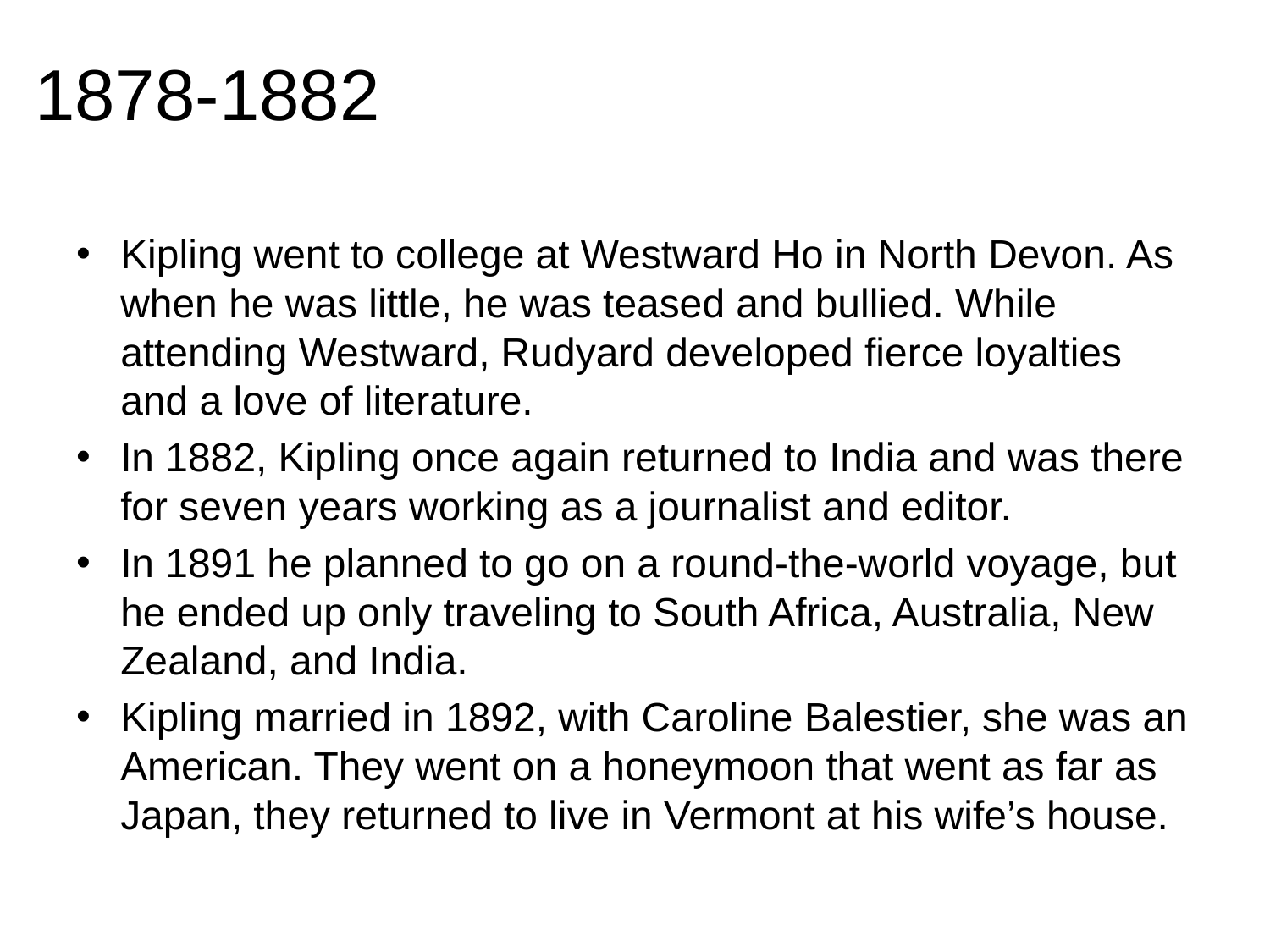

# 1878-1882
Kipling went to college at Westward Ho in North Devon. As when he was little, he was teased and bullied. While attending Westward, Rudyard developed fierce loyalties and a love of literature.
In 1882, Kipling once again returned to India and was there for seven years working as a journalist and editor.
In 1891 he planned to go on a round-the-world voyage, but he ended up only traveling to South Africa, Australia, New Zealand, and India.
Kipling married in 1892, with Caroline Balestier, she was an American. They went on a honeymoon that went as far as Japan, they returned to live in Vermont at his wife’s house.